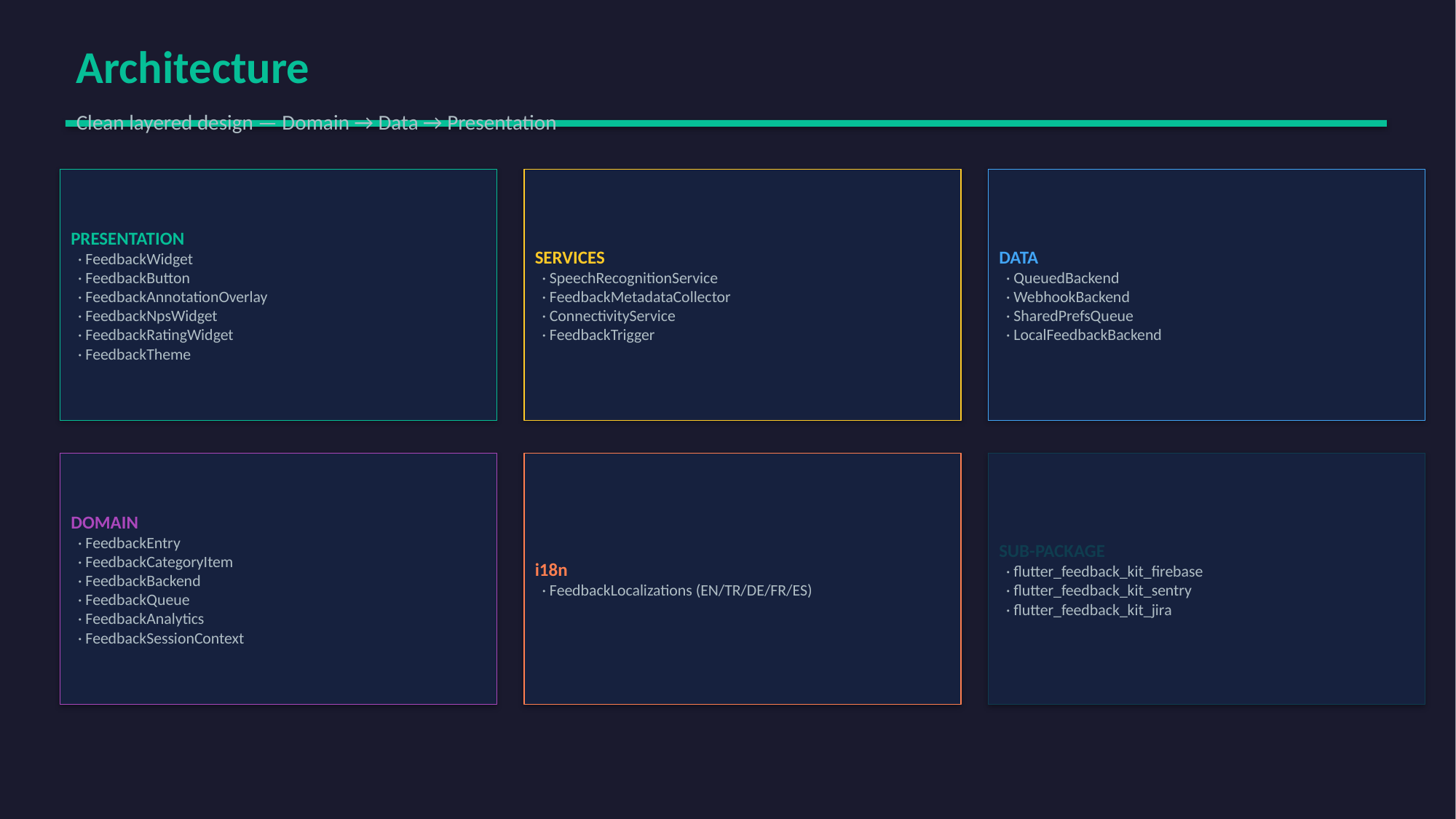

Architecture
Clean layered design — Domain → Data → Presentation

PRESENTATION
  · FeedbackWidget
  · FeedbackButton
  · FeedbackAnnotationOverlay
  · FeedbackNpsWidget
  · FeedbackRatingWidget
  · FeedbackTheme
SERVICES
  · SpeechRecognitionService
  · FeedbackMetadataCollector
  · ConnectivityService
  · FeedbackTrigger
DATA
  · QueuedBackend
  · WebhookBackend
  · SharedPrefsQueue
  · LocalFeedbackBackend
DOMAIN
  · FeedbackEntry
  · FeedbackCategoryItem
  · FeedbackBackend
  · FeedbackQueue
  · FeedbackAnalytics
  · FeedbackSessionContext
i18n
  · FeedbackLocalizations (EN/TR/DE/FR/ES)
SUB-PACKAGE
  · flutter_feedback_kit_firebase
  · flutter_feedback_kit_sentry
  · flutter_feedback_kit_jira